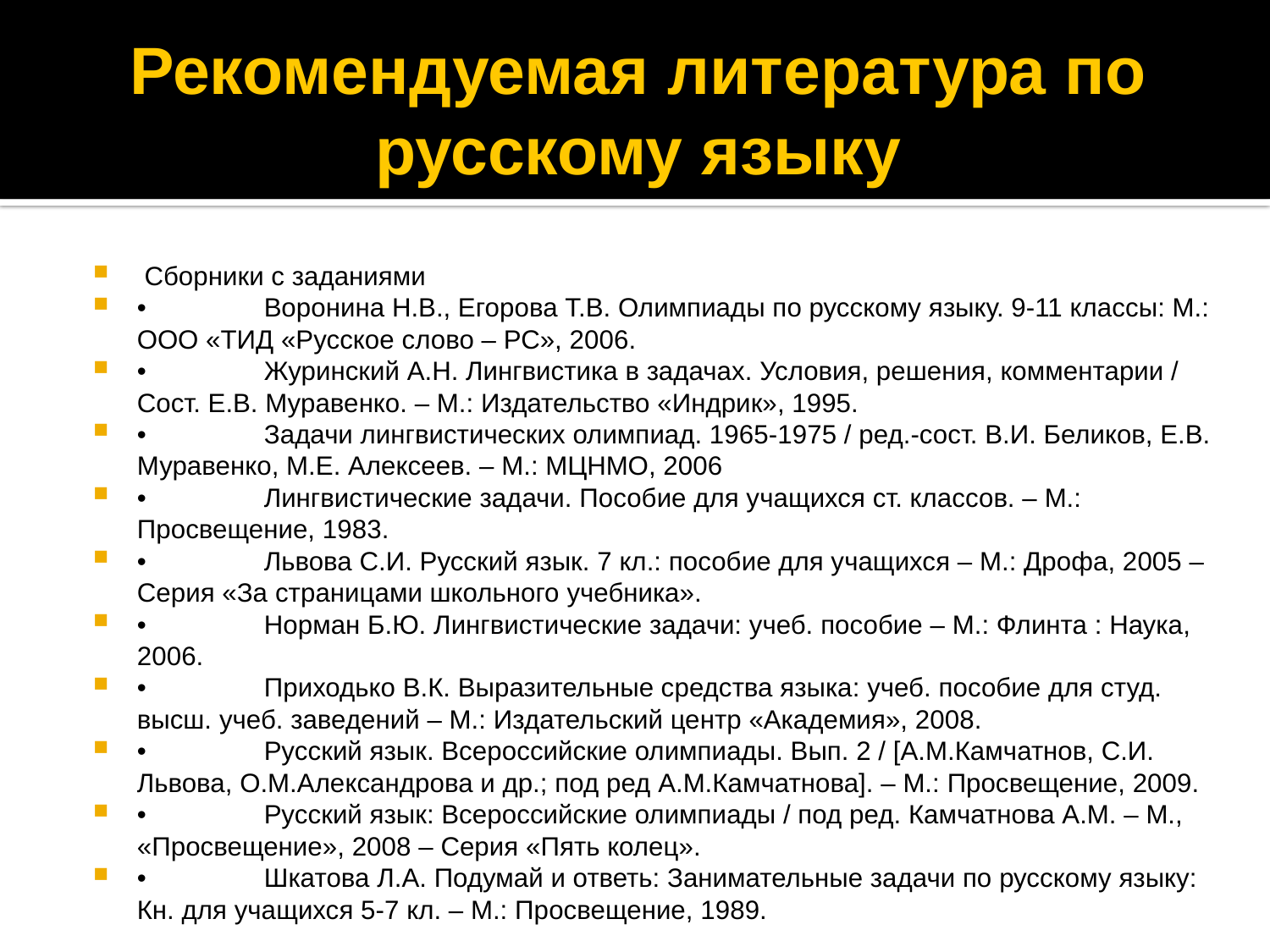

# Рекомендуемая литература по русскому языку
 Сборники с заданиями
•	Воронина Н.В., Егорова Т.В. Олимпиады по русскому языку. 9-11 классы: М.: ООО «ТИД «Русское слово – РС», 2006.
•	Журинский А.Н. Лингвистика в задачах. Условия, решения, комментарии / Сост. Е.В. Муравенко. – М.: Издательство «Индрик», 1995.
•	Задачи лингвистических олимпиад. 1965-1975 / ред.-сост. В.И. Беликов, Е.В. Муравенко, М.Е. Алексеев. – М.: МЦНМО, 2006
•	Лингвистические задачи. Пособие для учащихся ст. классов. – М.: Просвещение, 1983.
•	Львова С.И. Русский язык. 7 кл.: пособие для учащихся – М.: Дрофа, 2005 – Серия «За страницами школьного учебника».
•	Норман Б.Ю. Лингвистические задачи: учеб. пособие – М.: Флинта : Наука, 2006.
•	Приходько В.К. Выразительные средства языка: учеб. пособие для студ. высш. учеб. заведений – М.: Издательский центр «Академия», 2008.
•	Русский язык. Всероссийские олимпиады. Вып. 2 / [А.М.Камчатнов, С.И. Львова, О.М.Александрова и др.; под ред А.М.Камчатнова]. – М.: Просвещение, 2009.
•	Русский язык: Всероссийские олимпиады / под ред. Камчатнова А.М. – М., «Просвещение», 2008 – Серия «Пять колец».
•	Шкатова Л.А. Подумай и ответь: Занимательные задачи по русскому языку: Кн. для учащихся 5-7 кл. – М.: Просвещение, 1989.